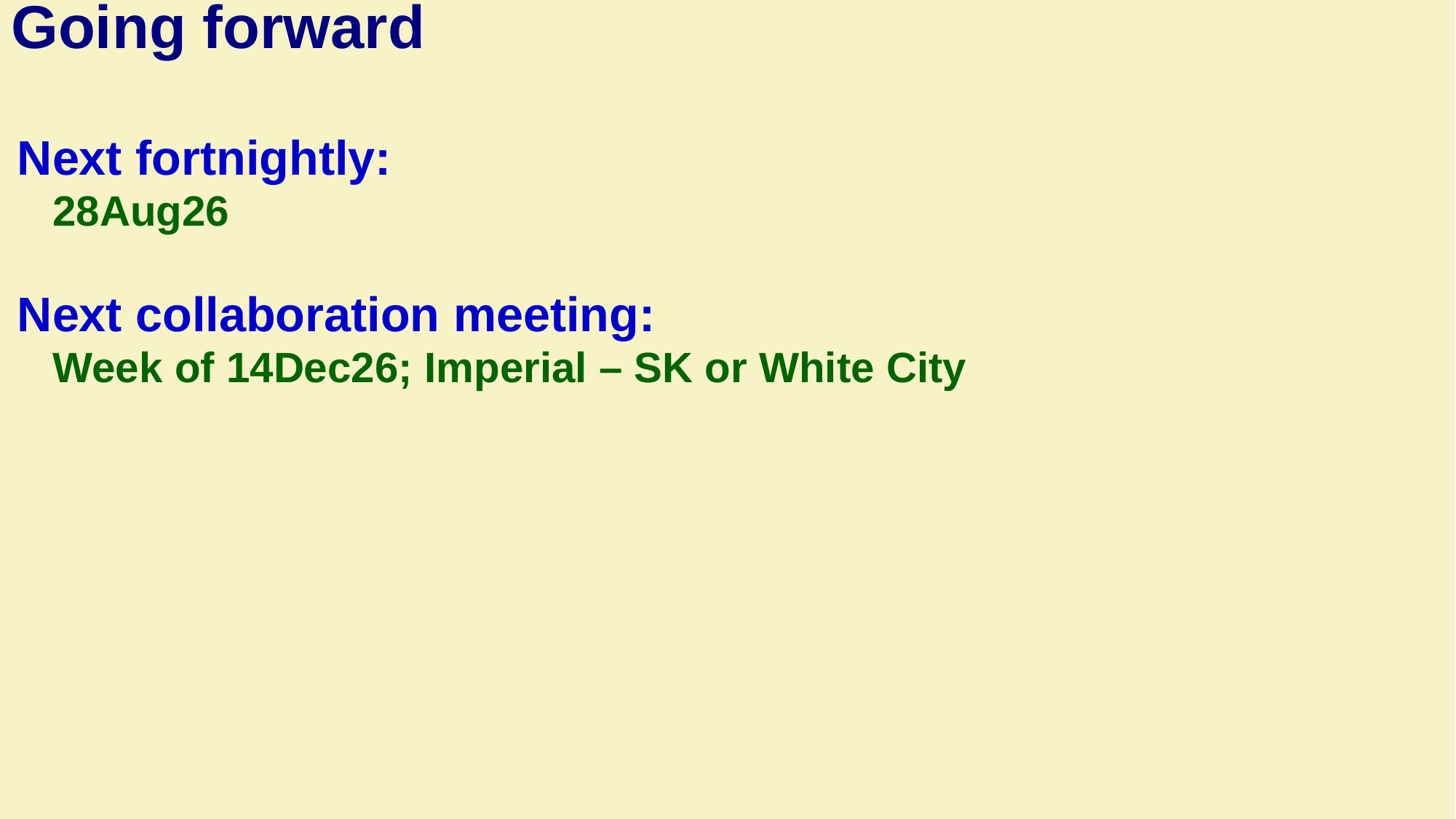

# Going forward
Next fortnightly:
   28Aug26

Next collaboration meeting:
   Week of 14Dec26; Imperial – SK or White City